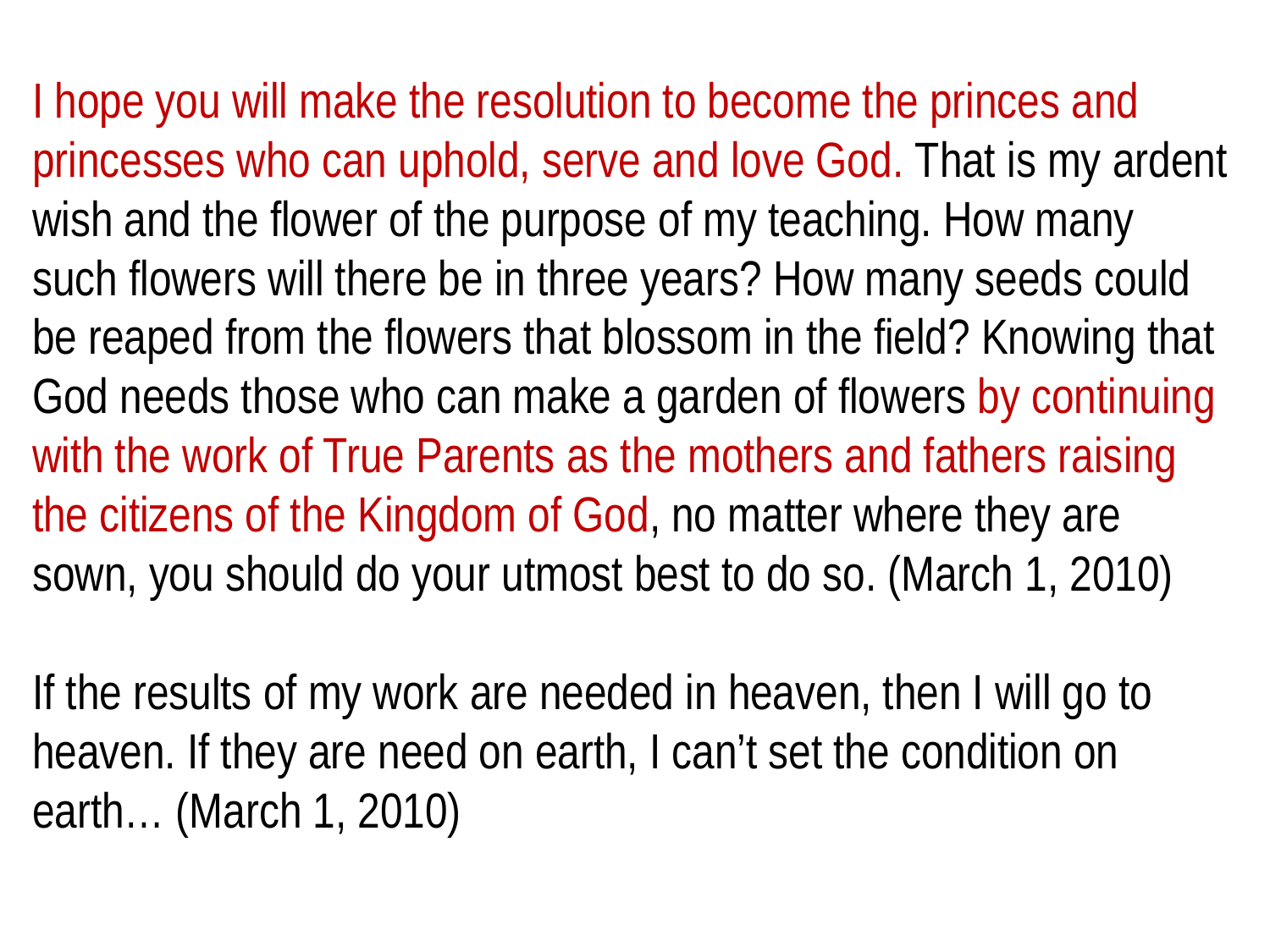

I hope you will make the resolution to become the princes and princesses who can uphold, serve and love God. That is my ardent wish and the flower of the purpose of my teaching. How many such flowers will there be in three years? How many seeds could be reaped from the flowers that blossom in the field? Knowing that God needs those who can make a garden of flowers by continuing with the work of True Parents as the mothers and fathers raising the citizens of the Kingdom of God, no matter where they are sown, you should do your utmost best to do so. (March 1, 2010)

If the results of my work are needed in heaven, then I will go to heaven. If they are need on earth, I can’t set the condition on earth… (March 1, 2010)